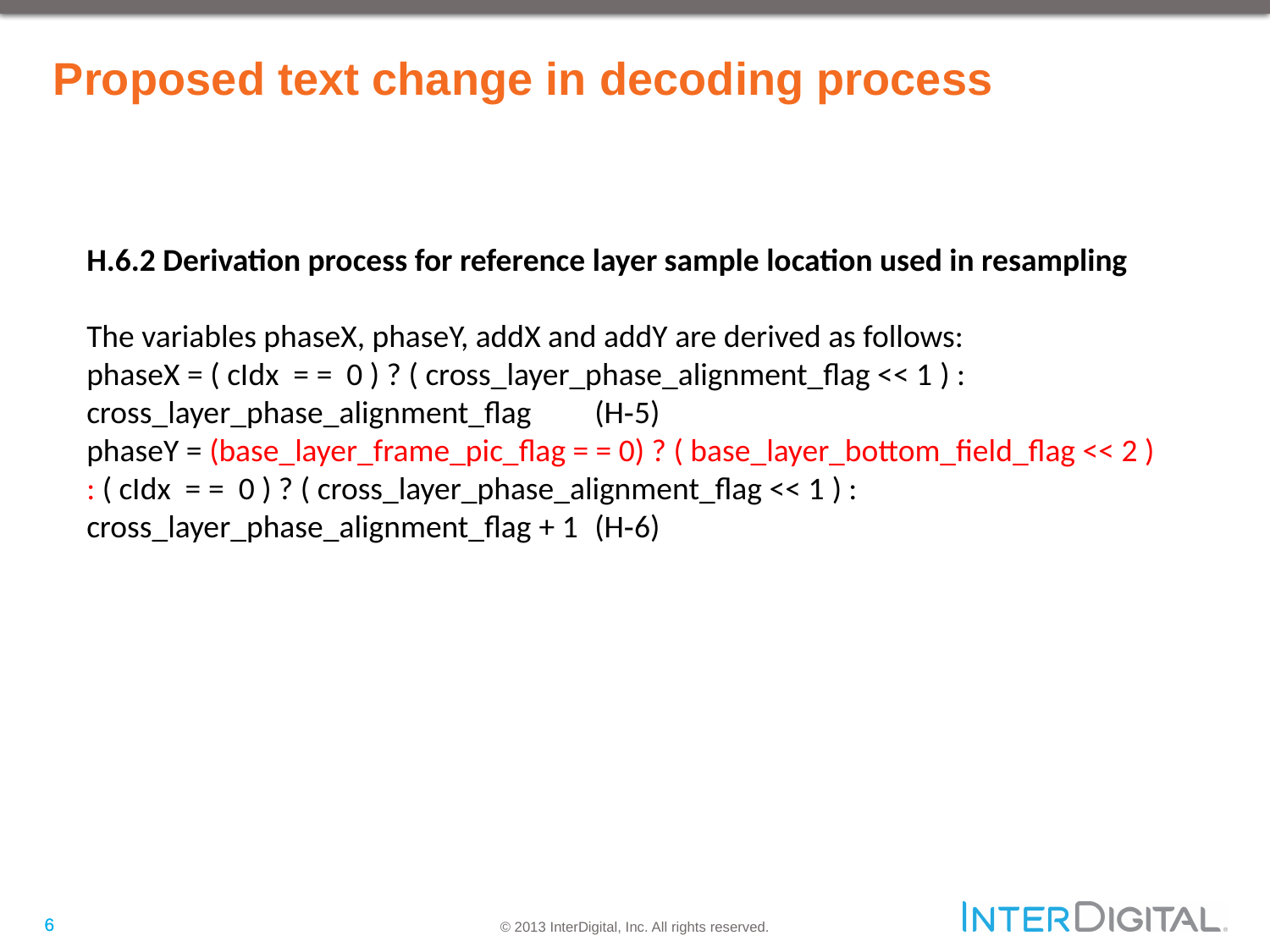

# Proposed text change in decoding process
H.6.2 Derivation process for reference layer sample location used in resampling

The variables phaseX, phaseY, addX and addY are derived as follows:
phaseX = ( cIdx  = =  0 ) ? ( cross_layer_phase_alignment_flag << 1 ) : cross_layer_phase_alignment_flag	(H‑5)
phaseY = (base_layer_frame_pic_flag = = 0) ? ( base_layer_bottom_field_flag << 2 ) : ( cIdx  = =  0 ) ? ( cross_layer_phase_alignment_flag << 1 ) : cross_layer_phase_alignment_flag + 1 	(H‑6)